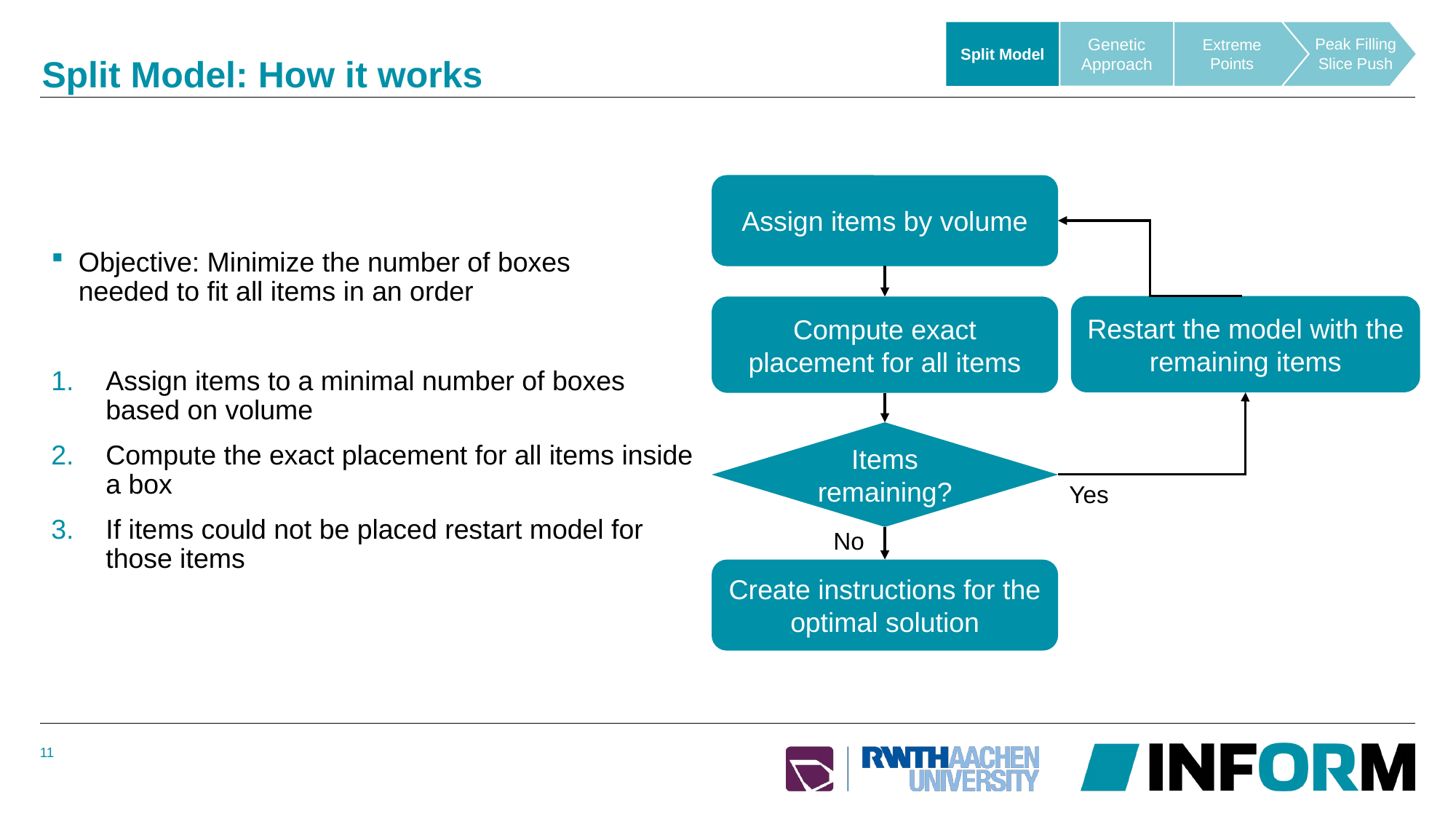

Genetic Approach
Split Model
Peak Filling Slice Push
Extreme Points
# Split Model: How it works
Objective: Minimize the number of boxes needed to fit all items in an order

Assign items to a minimal number of boxes based on volume
Compute the exact placement for all items inside a box
If items could not be placed restart model for those items
Assign items by volume
Restart the model with the remaining items
Compute exact placement for all items
Items remaining?
Yes
No
Create instructions for the optimal solution